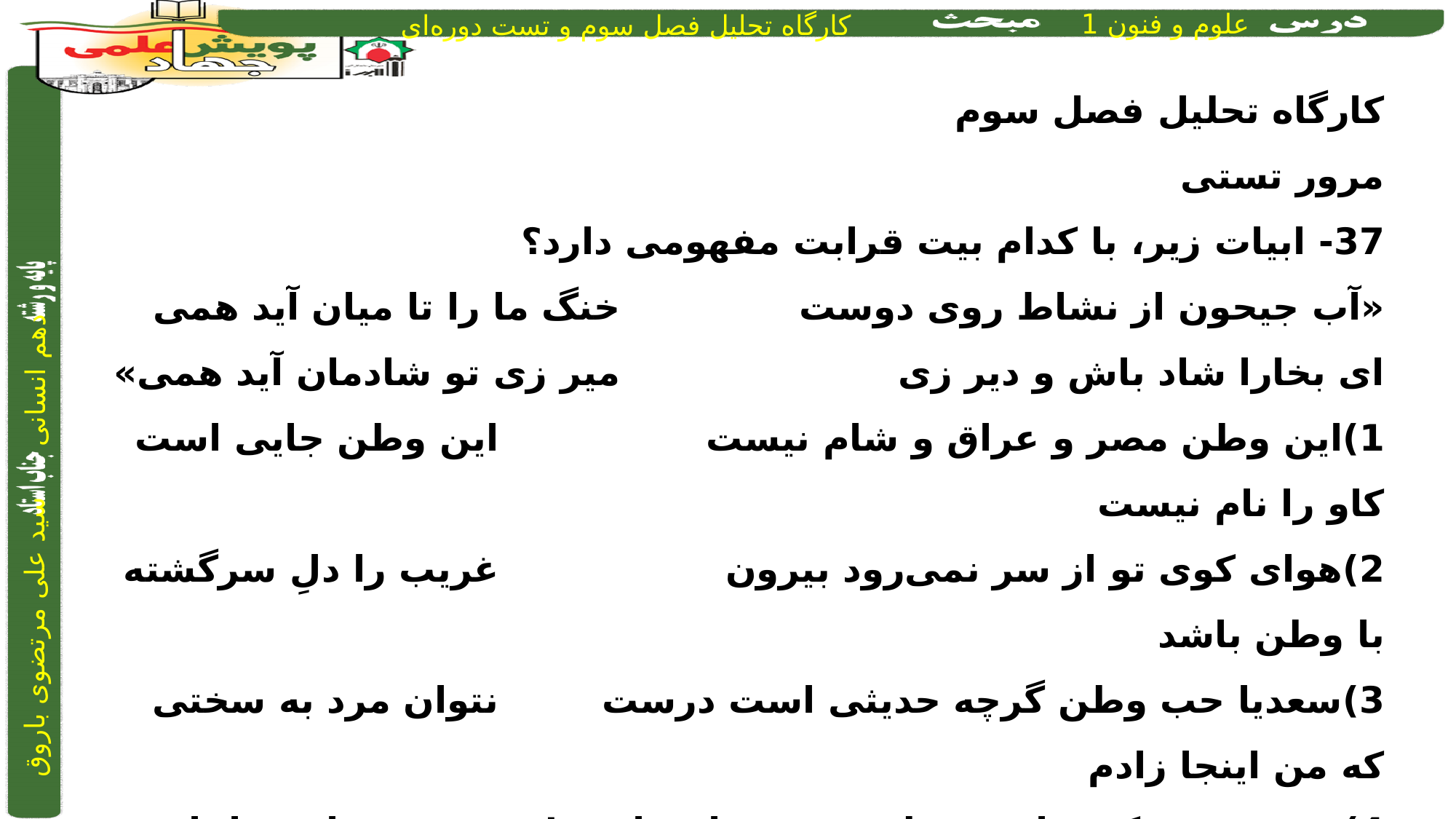

کارگاه تحلیل فصل سوم
مرور تستی
37- ابیات زیر، با کدام بیت قرابت مفهومی دارد؟
«آب جیحون از نشاط روی دوست 			خنگ ما را تا میان آید همی
ای بخارا شاد باش و دیر زی				میر زی تو شادمان آید همی»
1)	این وطن مصر و عراق و شام نیست	 		 این وطن جایی است کاو را نام نیست
2)	هوای کوی تو از سر نمی‌رود بیرون	 		 غریب را دلِ سرگشته با وطن باشد
3)	سعدیا حب وطن گرچه حدیثی است درست	 	 نتوان مرد به سختی که من اینجا زادم
4)	در بحر، هر که ساخت وطن چون حباب، اسیر! 	 دردسر خرابۀ ساحل چه می‌کند